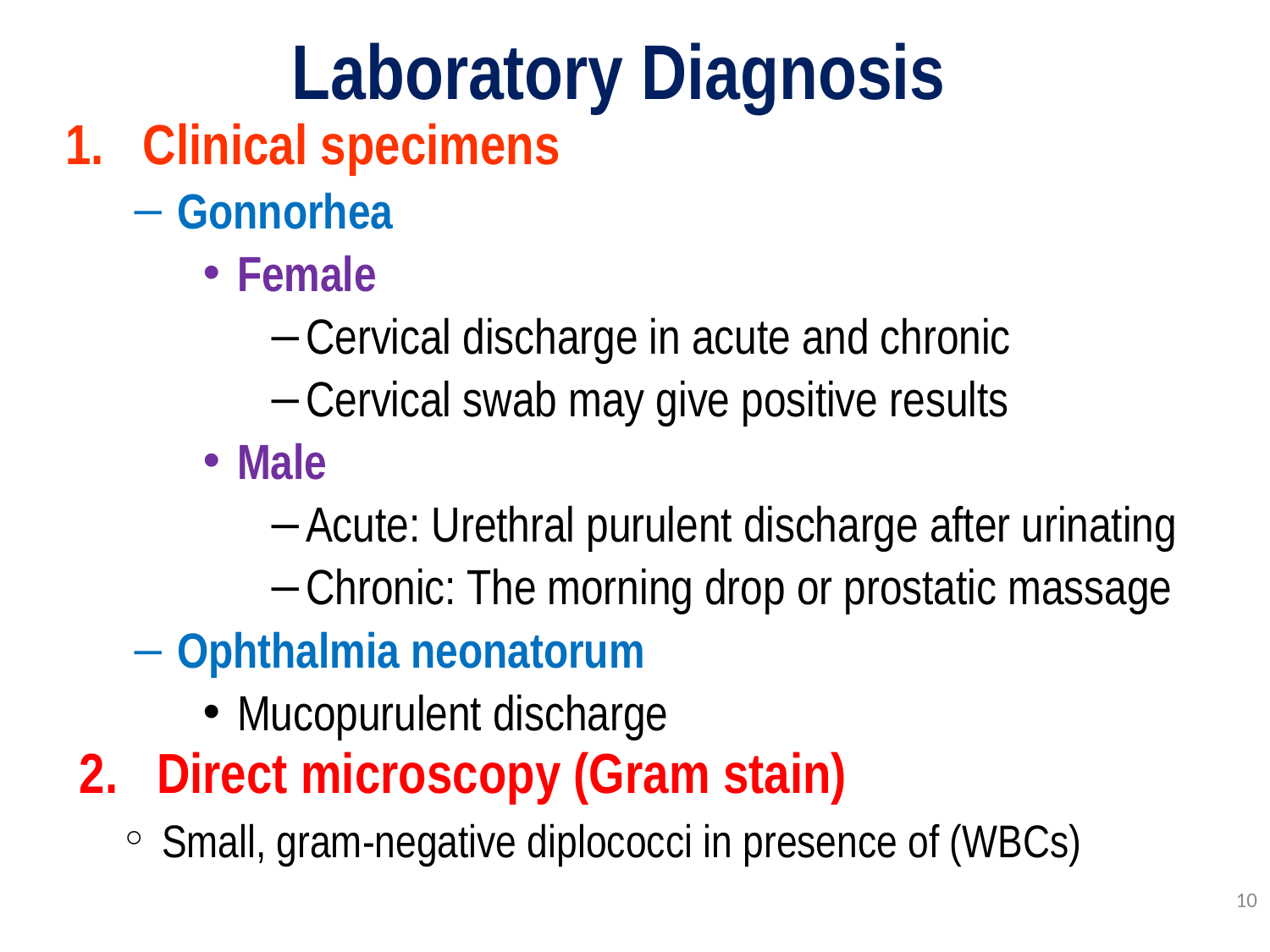

# Laboratory Diagnosis
Clinical specimens
Gonnorhea
Female
Cervical discharge in acute and chronic
Cervical swab may give positive results
Male
Acute: Urethral purulent discharge after urinating
Chronic: The morning drop or prostatic massage
Ophthalmia neonatorum
Mucopurulent discharge
Direct microscopy (Gram stain)
Small, gram-negative diplococci in presence of (WBCs)

10